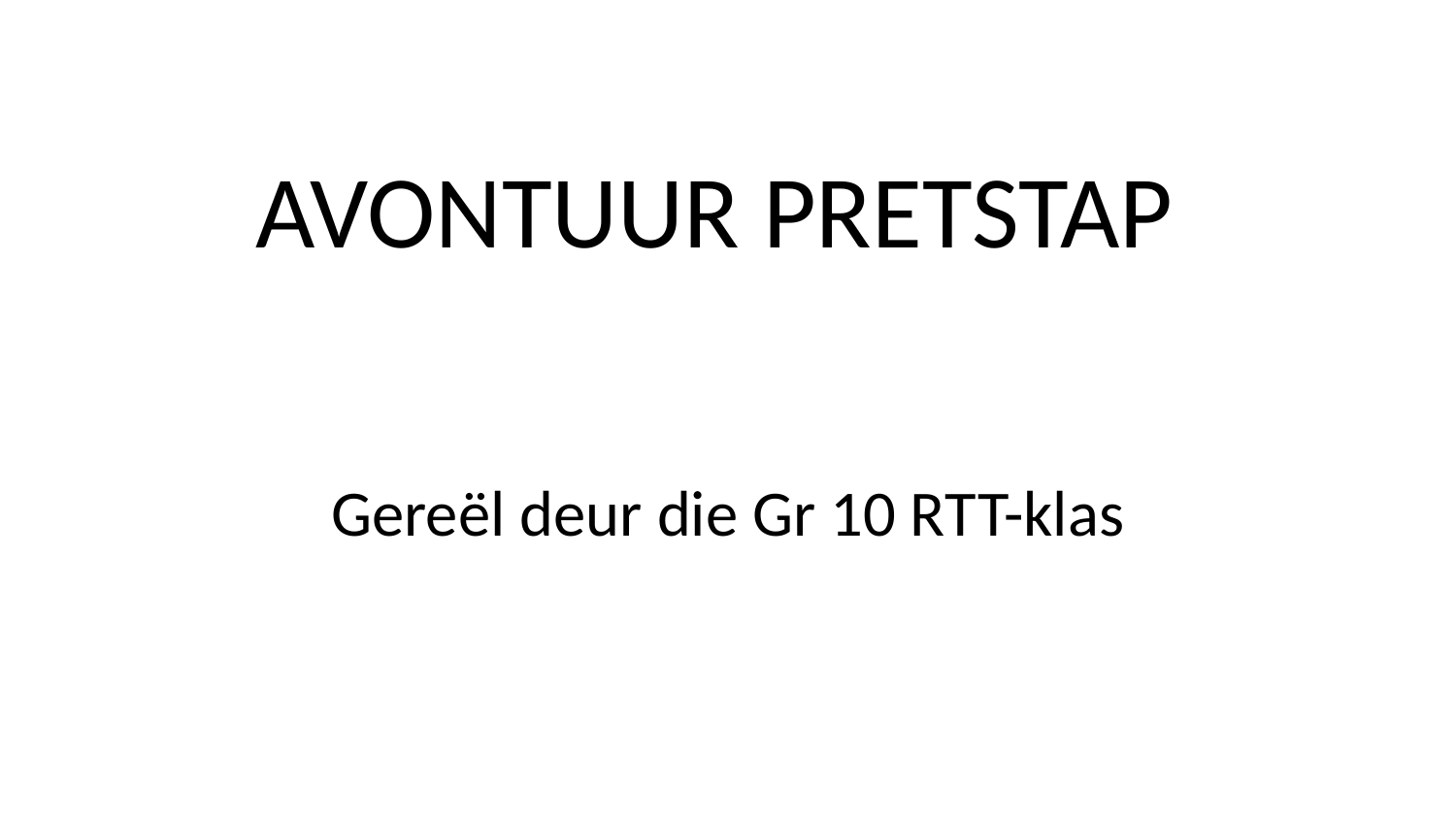

# AVONTUUR PRETSTAP
Gereël deur die Gr 10 RTT-klas